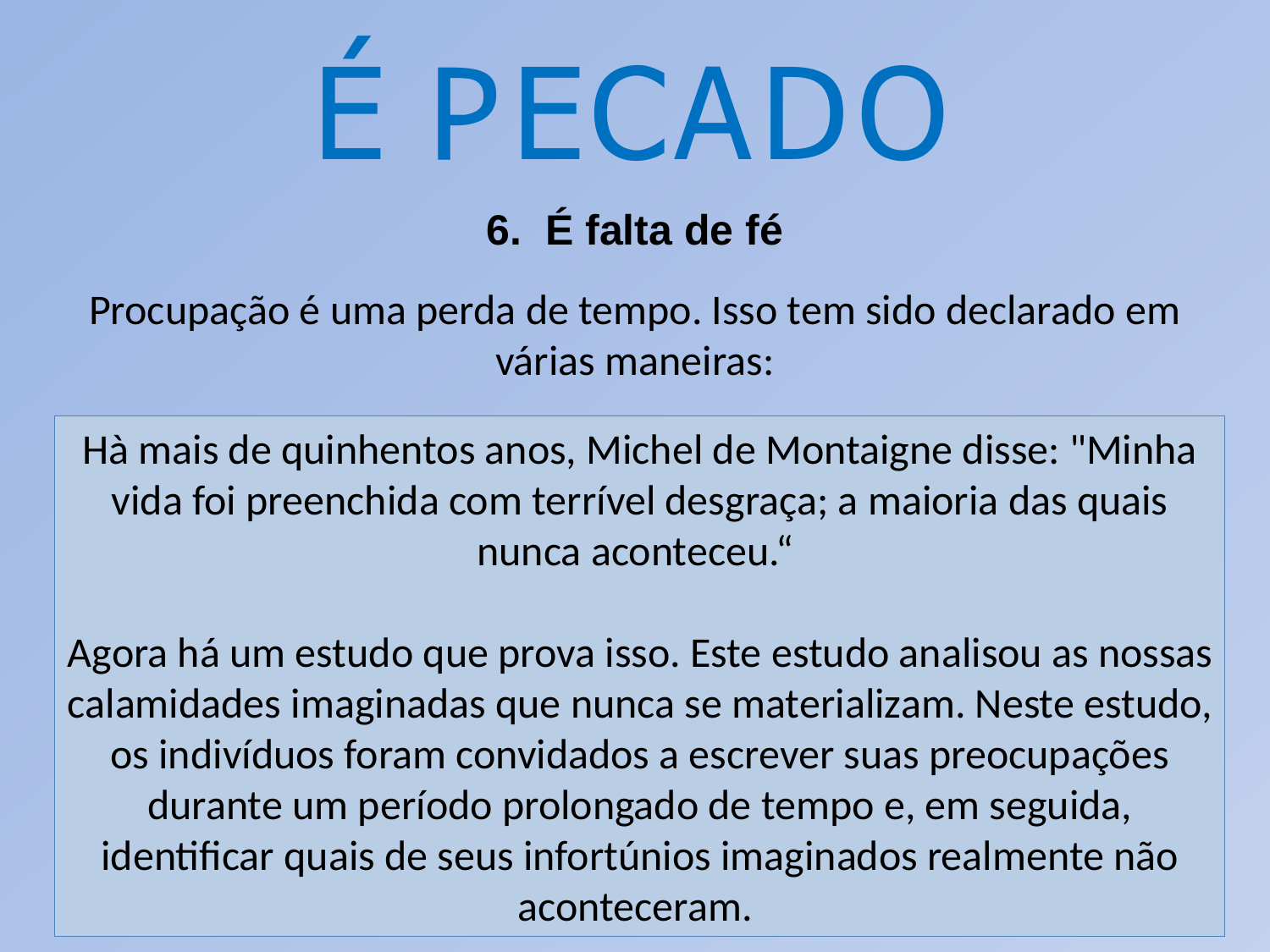

É PECADO

6.  É falta de fé

Procupação é uma perda de tempo. Isso tem sido declarado em várias maneiras:

Hà mais de quinhentos anos, Michel de Montaigne disse: "Minha vida foi preenchida com terrível desgraça; a maioria das quais nunca aconteceu.“

Agora há um estudo que prova isso. Este estudo analisou as nossas calamidades imaginadas que nunca se materializam. Neste estudo, os indivíduos foram convidados a escrever suas preocupações durante um período prolongado de tempo e, em seguida, identificar quais de seus infortúnios imaginados realmente não aconteceram.